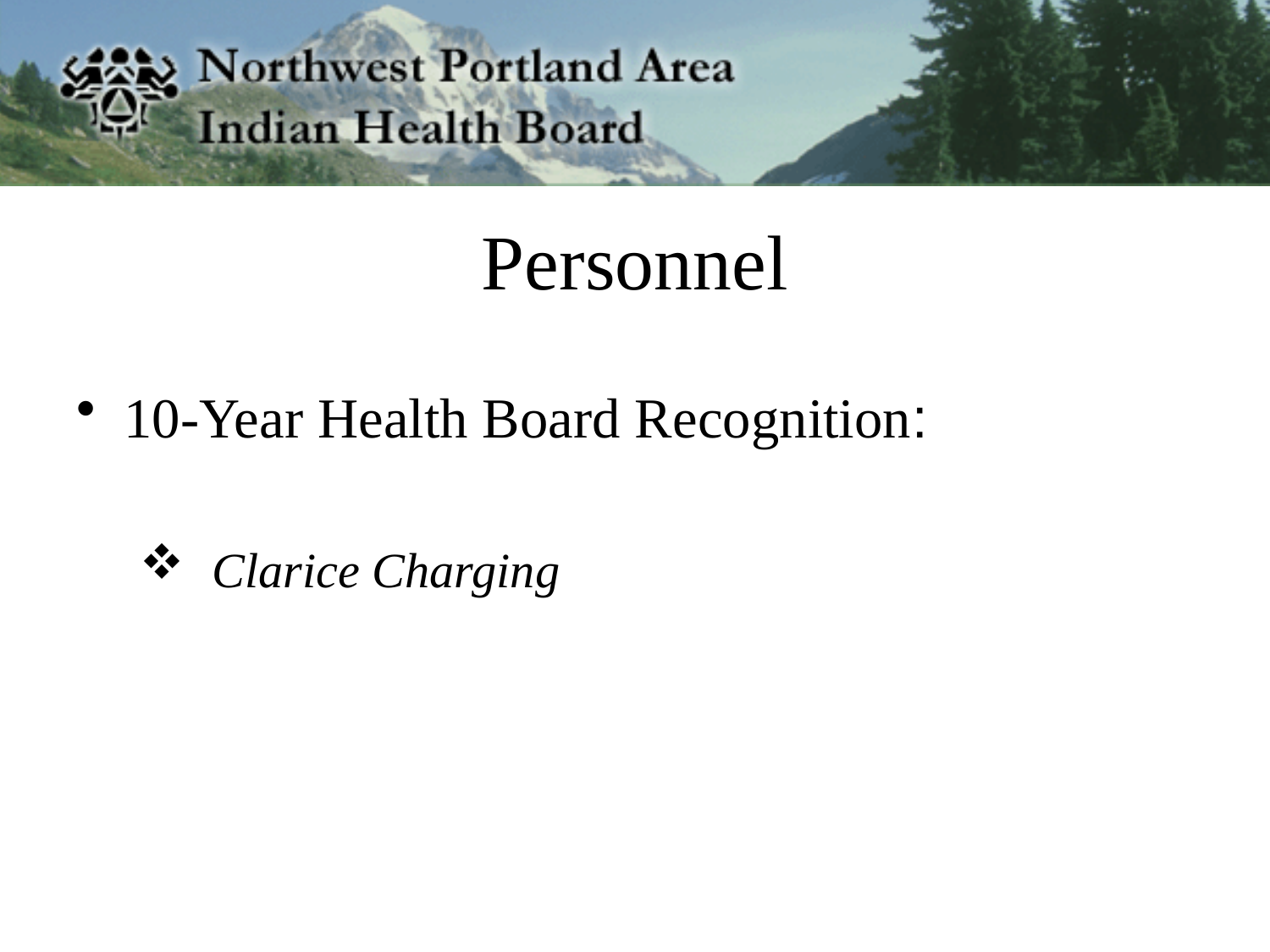

# Personnel

10-Year Health Board Recognition:

  Clarice Charging